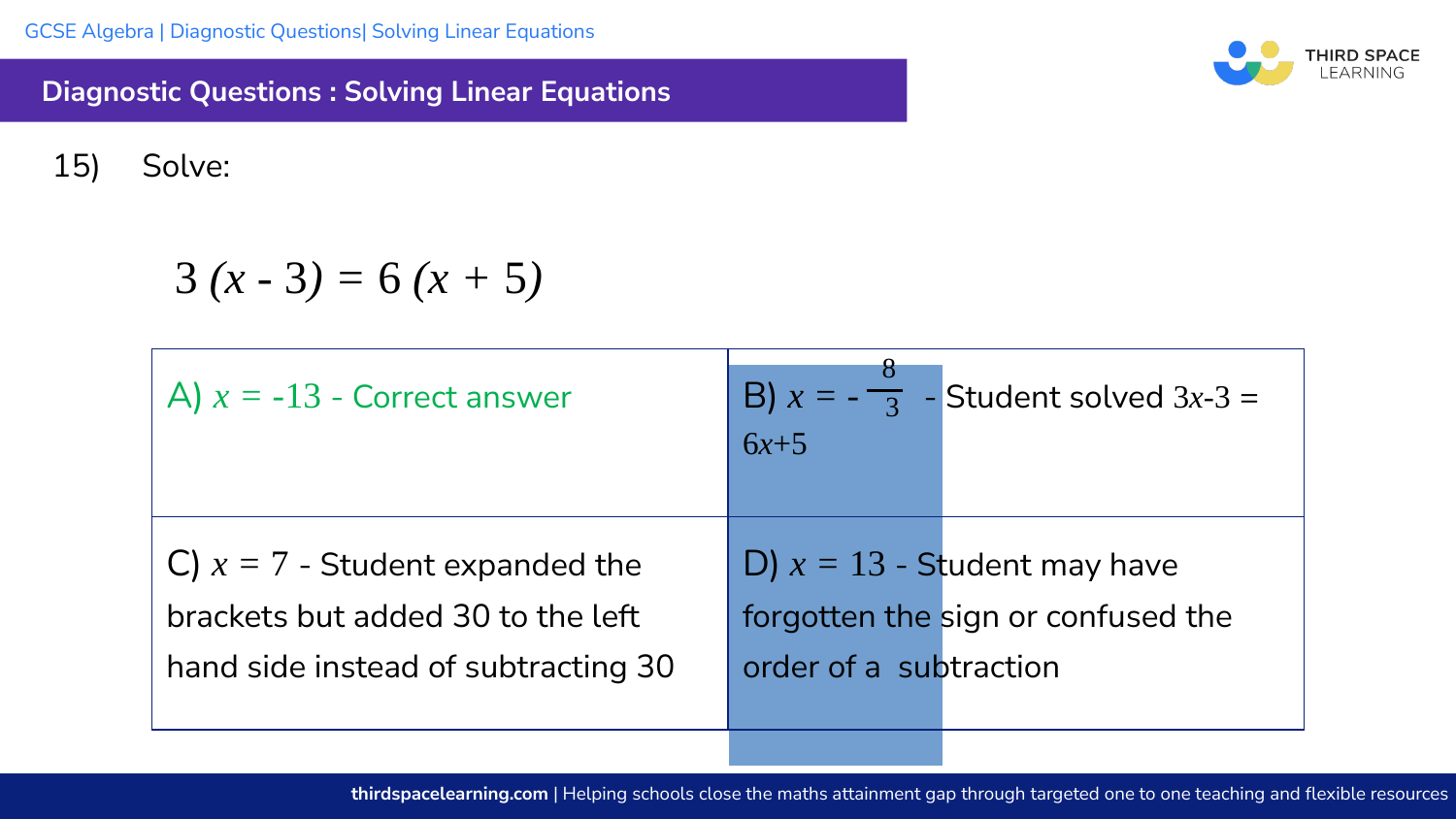

Diagnostic Questions : Solving Linear Equations
| 15) Solve: 3 (x - 3) = 6 (x + 5) |  |  |  |  |
| --- | --- | --- | --- | --- |
|  |  |  |  |  |
8
| A) x = -13 - Correct answer | B) x = - - Student solved 3x-3 = 6x+5 |
| --- | --- |
| C) x = 7 - Student expanded the brackets but added 30 to the left hand side instead of subtracting 30 | D) x = 13 - Student may have forgotten the sign or confused the order of a  subtraction |
3